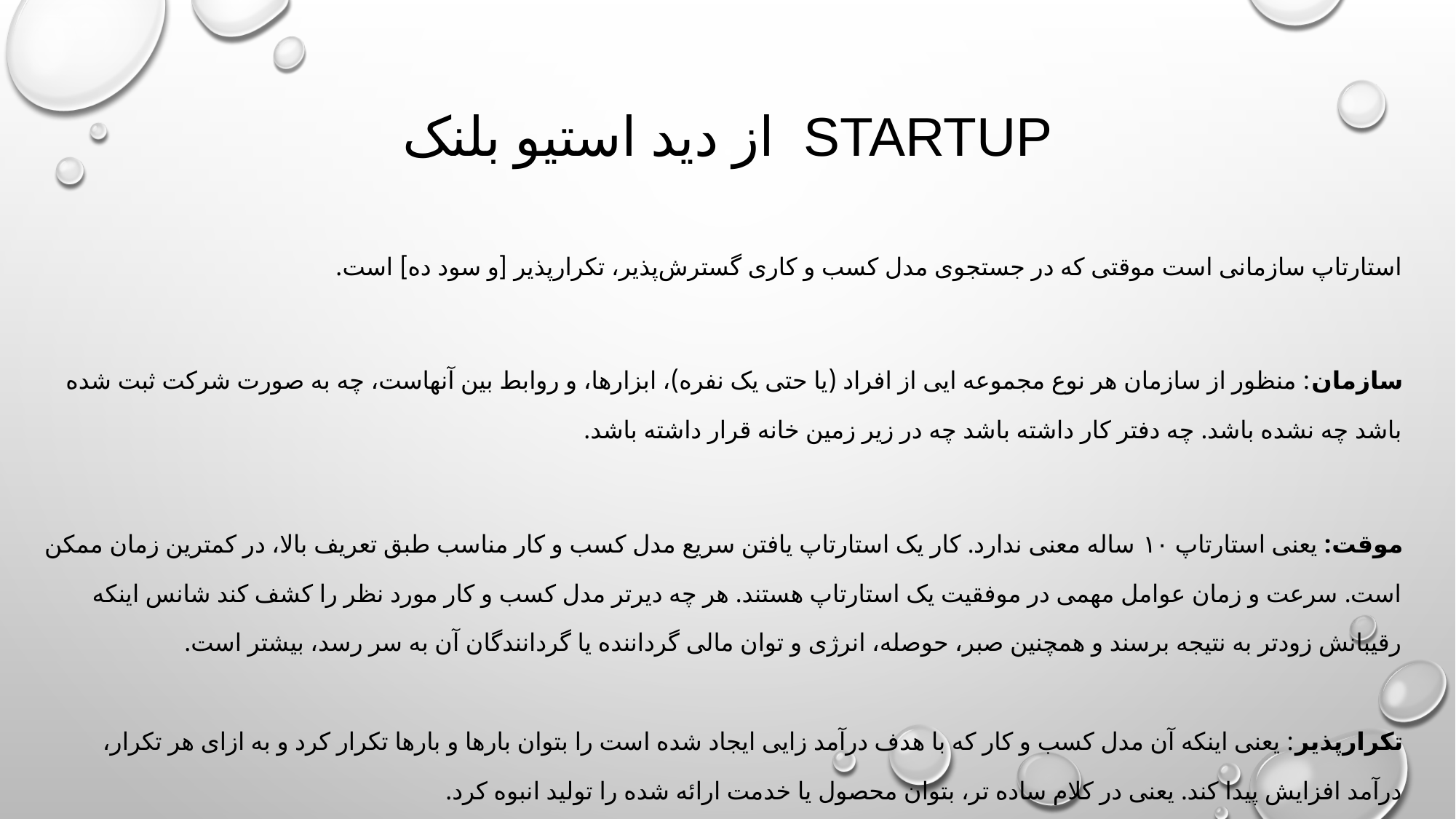

# StartUp  از دید استیو بلنک
استارتاپ سازمانی است موقتی که در جستجوی مدل کسب و کاری گسترش‌پذیر، تکرارپذیر [و سود ده] است.
سازمان: منظور از سازمان هر نوع مجموعه ایی از افراد (یا حتی یک نفره)، ابزارها، و روابط بین آنهاست، چه به صورت شرکت ثبت شده باشد چه نشده باشد. چه دفتر کار داشته باشد چه در زیر زمین خانه قرار داشته باشد.
موقت: یعنی استارتاپ ۱۰ ساله معنی ندارد. کار یک استارتاپ یافتن سریع مدل کسب و کار مناسب طبق تعریف بالا، در کمترین زمان ممکن است. سرعت و زمان عوامل مهمی در موفقیت یک استارتاپ هستند. هر چه دیرتر مدل کسب و کار مورد نظر را کشف کند شانس اینکه رقیبانش زودتر به نتیجه برسند و همچنین صبر، حوصله، انرژی و توان مالی گرداننده یا گردانندگان آن به سر رسد، بیشتر است.
تکرارپذیر: یعنی اینکه آن مدل کسب و کار که با هدف درآمد زایی ایجاد شده است را بتوان بارها و بارها تکرار کرد و به ازای هر تکرار، درآمد افزایش پیدا کند. یعنی در کلام ساده تر، بتوان محصول یا خدمت ارائه شده را تولید انبوه کرد.